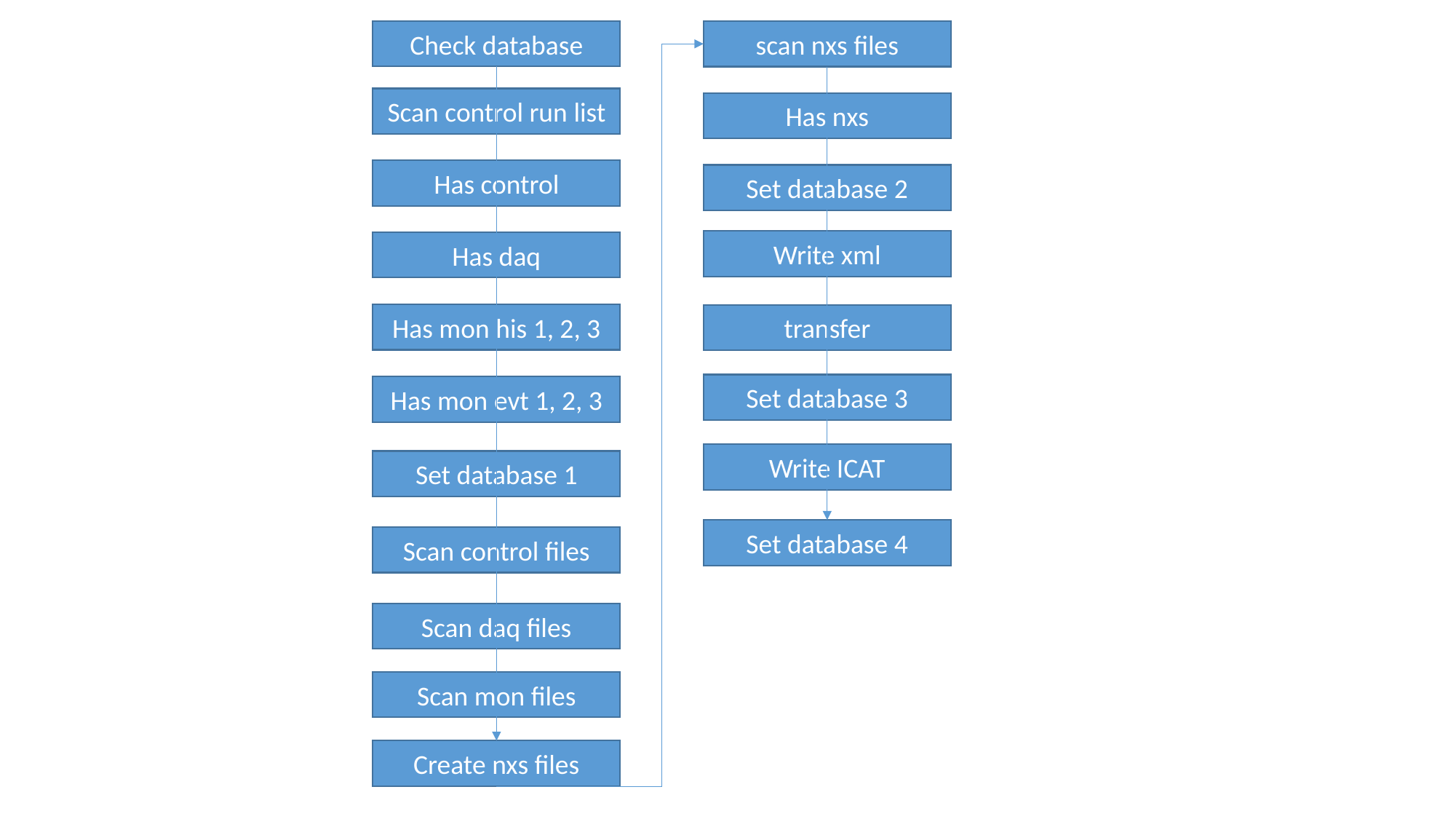

Check database
scan nxs files
Scan control run list
Has nxs
Has control
Set database 2
Write xml
Has daq
Has mon his 1, 2, 3
transfer
Set database 3
Has mon evt 1, 2, 3
Write ICAT
Set database 1
Set database 4
Scan control files
Scan daq files
Scan mon files
Create nxs files